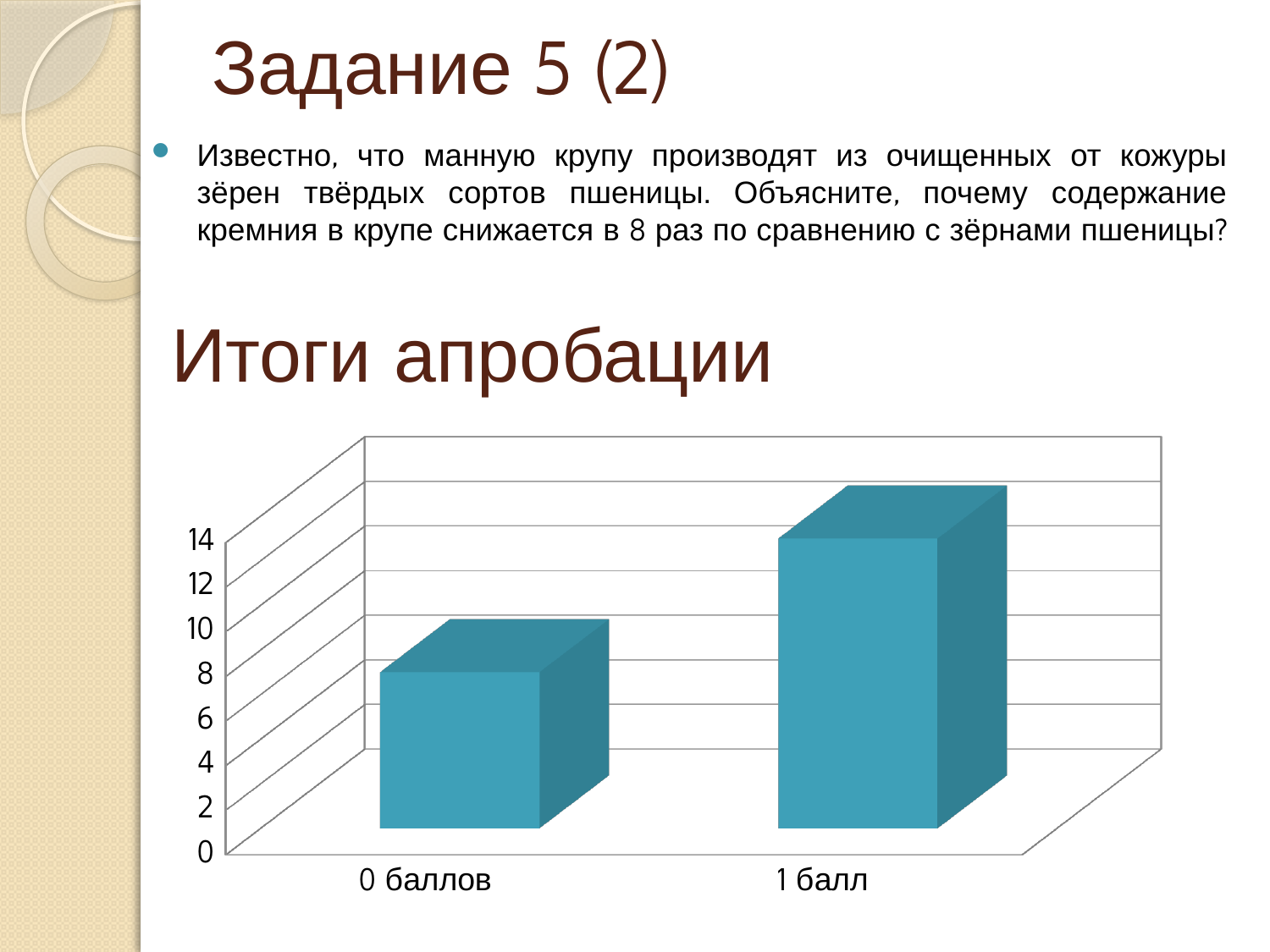

# Задание 5 (2)
Известно, что манную крупу производят из очищенных от кожуры зёрен твёрдых сортов пшеницы. Объясните, почему содержание кремния в крупе снижается в 8 раз по сравнению с зёрнами пшеницы?

Итоги апробации

[unsupported chart]